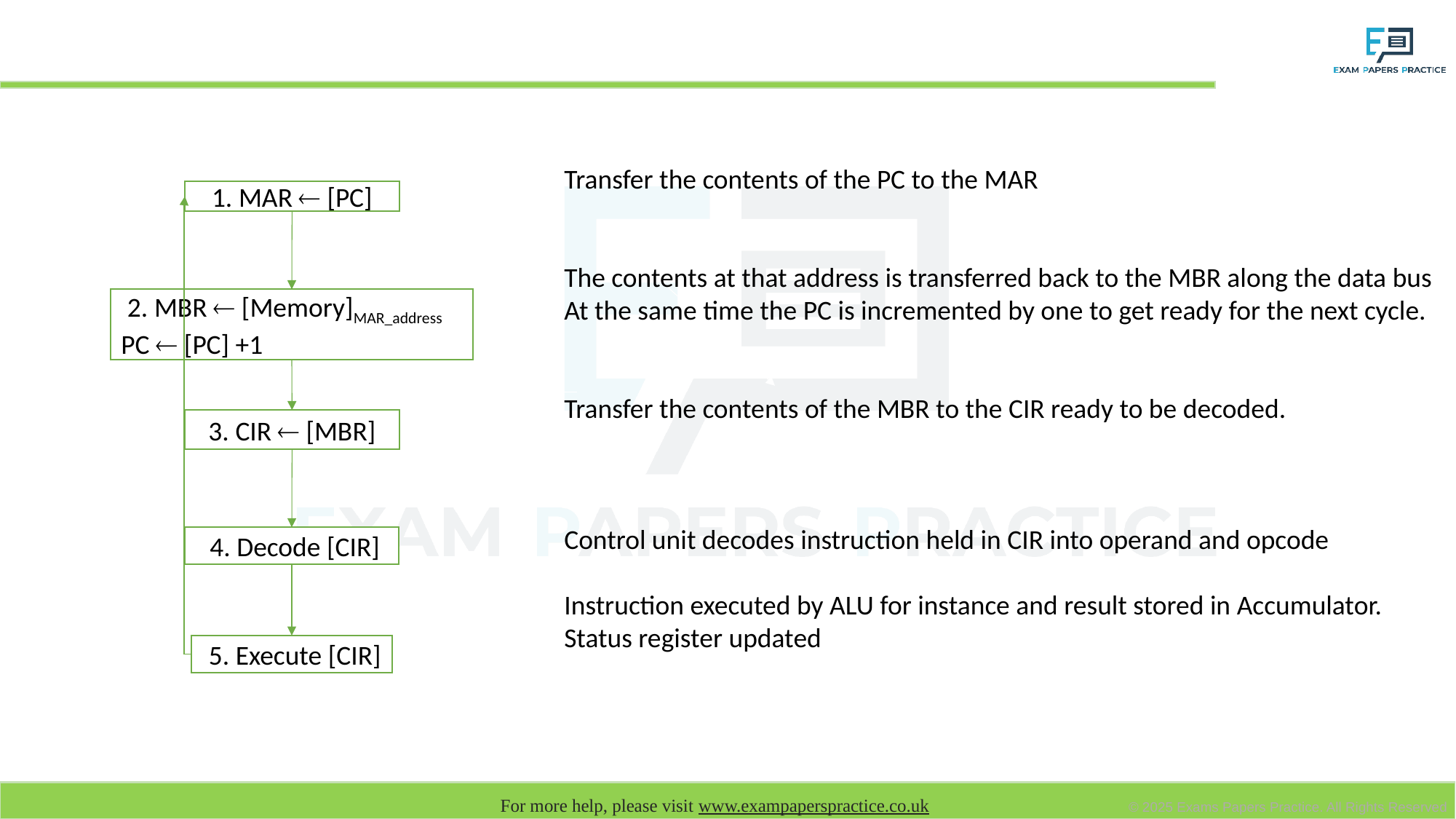

# Fetch-decode-execute
Transfer the contents of the PC to the MAR

The contents at that address is transferred back to the MBR along the data bus
At the same time the PC is incremented by one to get ready for the next cycle.

Transfer the contents of the MBR to the CIR ready to be decoded.

Control unit decodes instruction held in CIR into operand and opcode

Instruction executed by ALU for instance and result stored in Accumulator.  Status register updated

1. MAR ← [PC]

 2. MBR ← [Memory]MAR_address
PC ← [PC] +1

3. CIR ← [MBR]

 4. Decode [CIR]
 5. Execute [CIR]